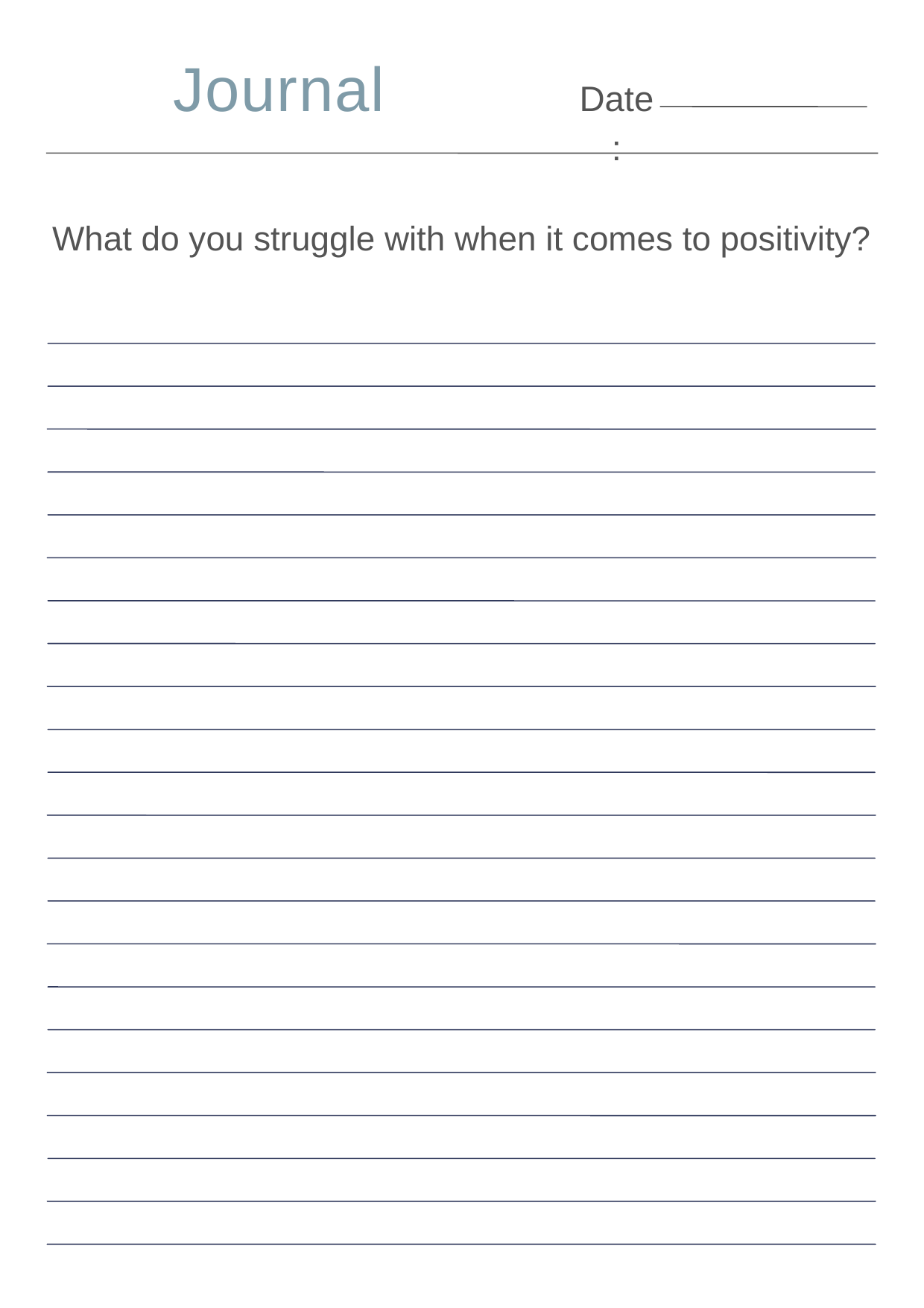

Journal
Date:

What do you struggle with when it comes to positivity?